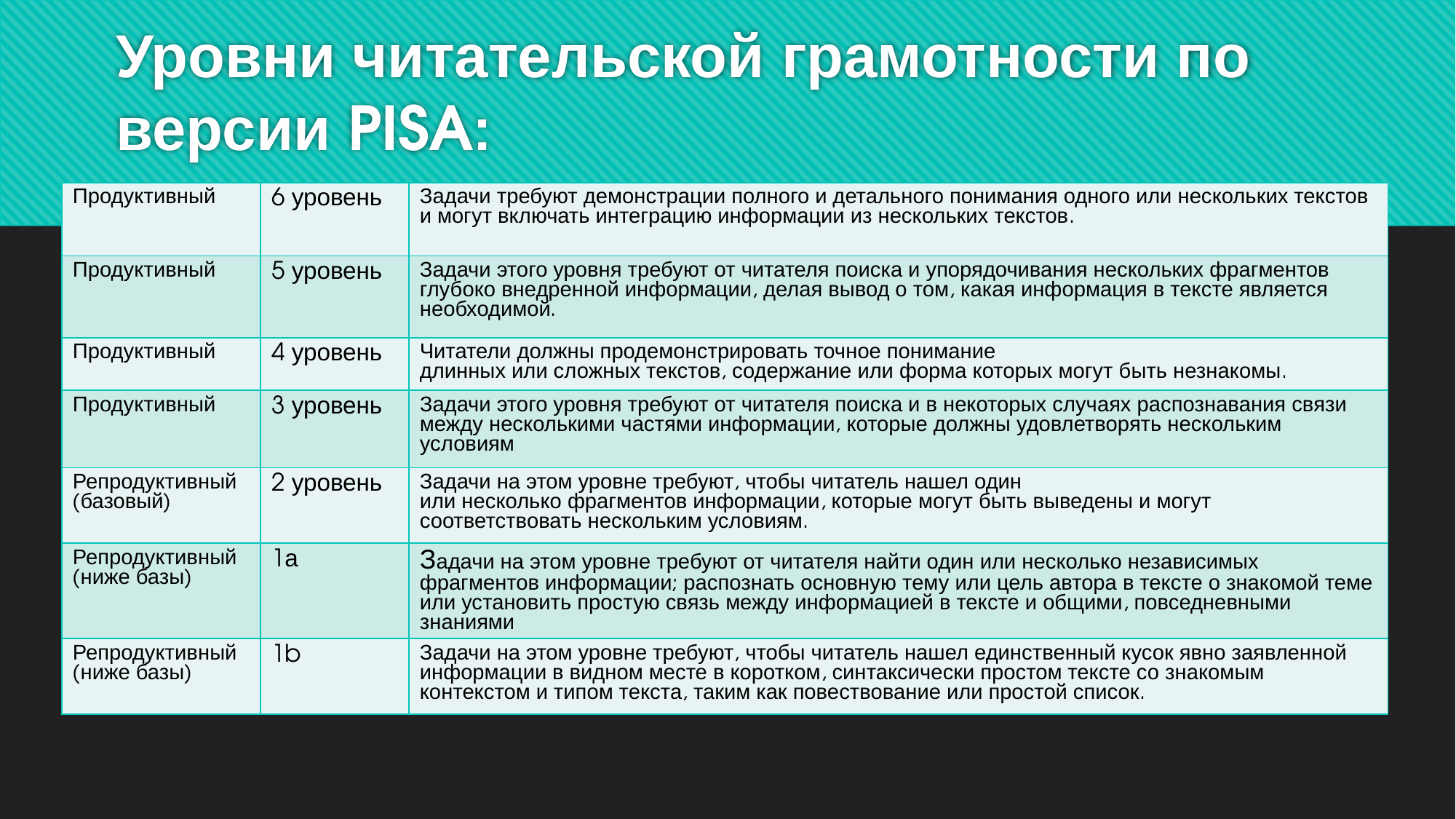

# Уровни читательской грамотности по версии PISA:
| Продуктивный | 6 уровень | Задачи требуют демонстрации полного и детального понимания одного или нескольких текстов и могут включать интеграцию информации из нескольких текстов. |
| --- | --- | --- |
| Продуктивный | 5 уровень | Задачи этого уровня требуют от читателя поиска и упорядочивания нескольких фрагментов глубоко внедренной информации, делая вывод о том, какая информация в тексте является необходимой. |
| Продуктивный | 4 уровень | Читатели должны продемонстрировать точное понимание длинных или сложных текстов, содержание или форма которых могут быть незнакомы. |
| Продуктивный | 3 уровень | Задачи этого уровня требуют от читателя поиска и в некоторых случаях распознавания связи между несколькими частями информации, которые должны удовлетворять нескольким условиям |
| Репродуктивный (базовый) | 2 уровень | Задачи на этом уровне требуют, чтобы читатель нашел один или несколько фрагментов информации, которые могут быть выведены и могут соответствовать нескольким условиям. |
| Репродуктивный (ниже базы) | 1а | Задачи на этом уровне требуют от читателя найти один или несколько независимых фрагментов информации; распознать основную тему или цель автора в тексте о знакомой теме или установить простую связь между информацией в тексте и общими, повседневными знаниями |
| Репродуктивный (ниже базы) | 1b | Задачи на этом уровне требуют, чтобы читатель нашел единственный кусок явно заявленной информации в видном месте в коротком, синтаксически простом тексте со знакомым контекстом и типом текста, таким как повествование или простой список. |